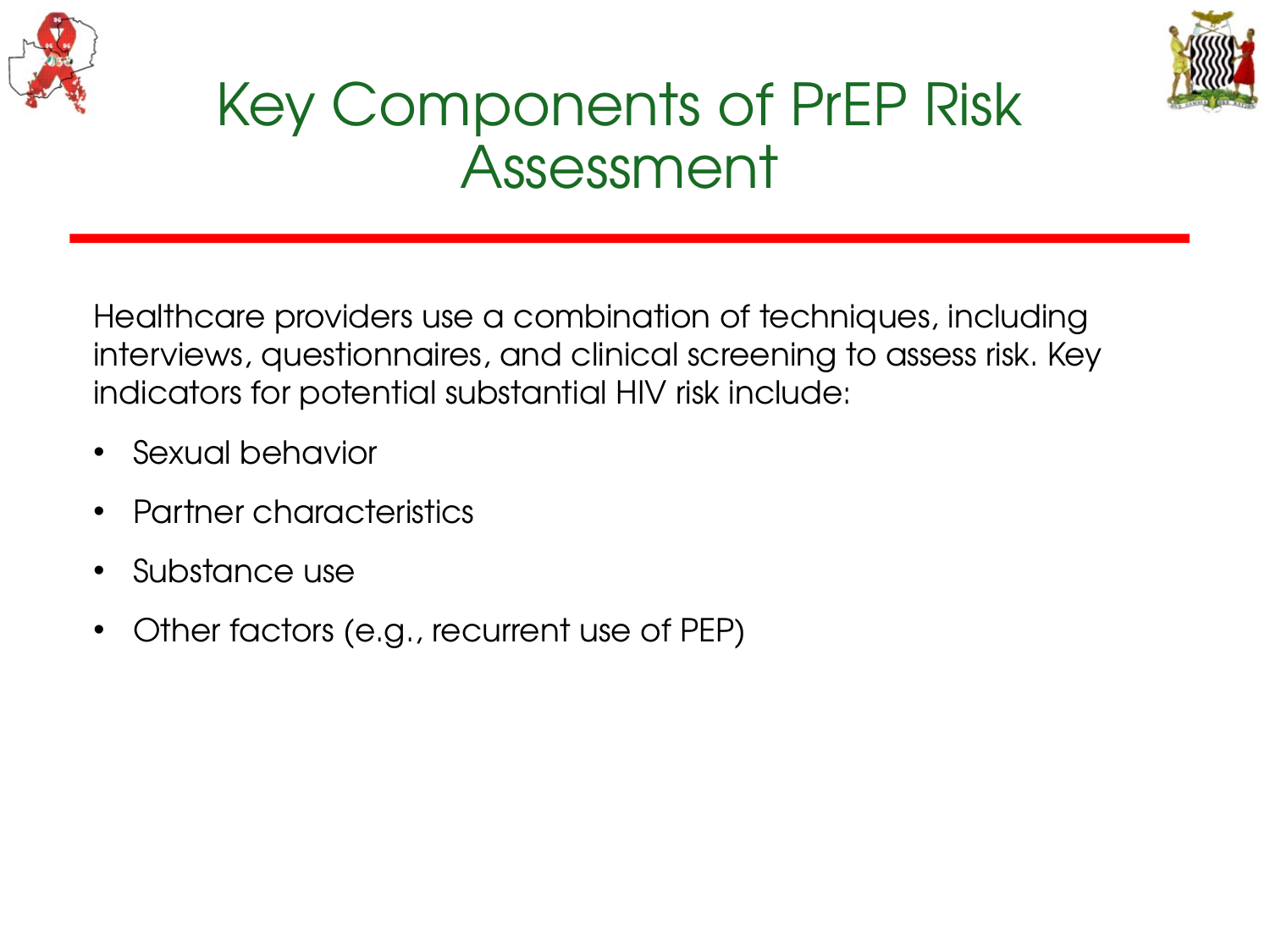

# Key Components of PrEP Risk Assessment
Healthcare providers use a combination of techniques, including interviews, questionnaires, and clinical screening to assess risk. Key indicators for potential substantial HIV risk include:
Sexual behavior
Partner characteristics
Substance use
Other factors (e.g., recurrent use of PEP)